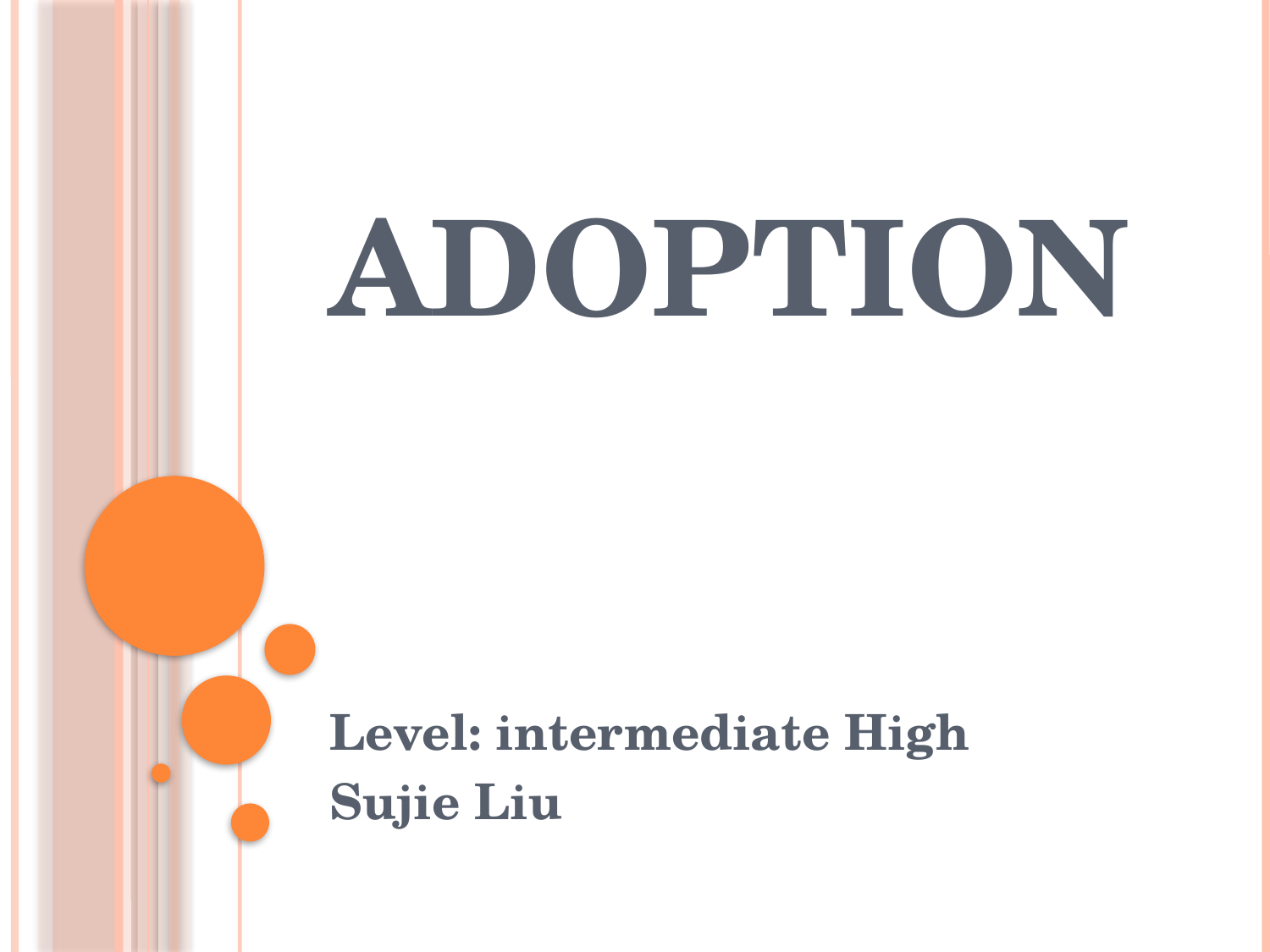

# Adoption
Level: intermediate High
Sujie Liu